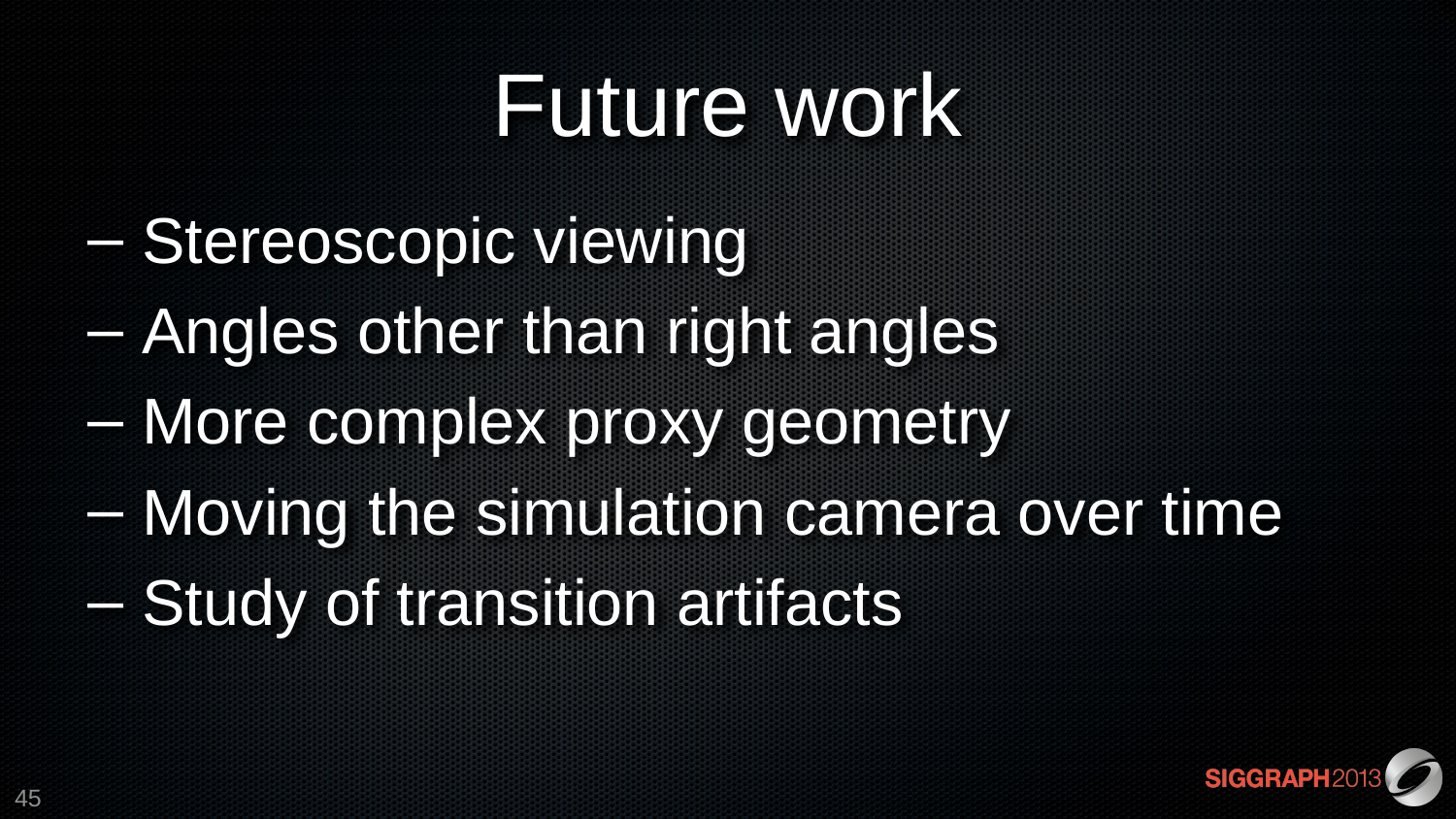

# Future work
Stereoscopic viewing
Angles other than right angles
More complex proxy geometry
Moving the simulation camera over time
Study of transition artifacts
45